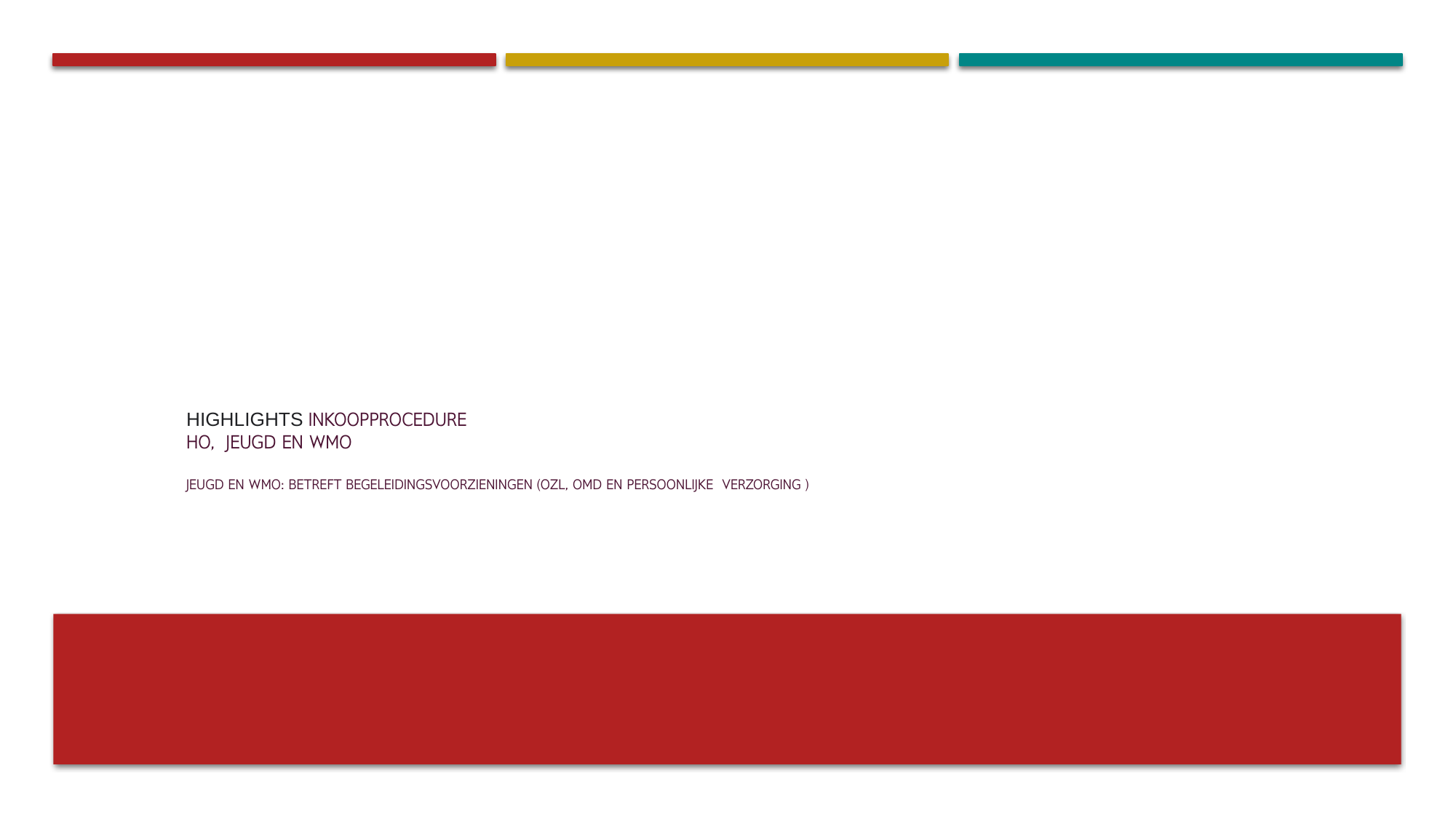

# Highlights Inkoopprocedure HO,  Jeugd en WMO Jeugd en WMO: Betreft Begeleidingsvoorzieningen (OZL, OMD en Persoonlijke  verzorging )